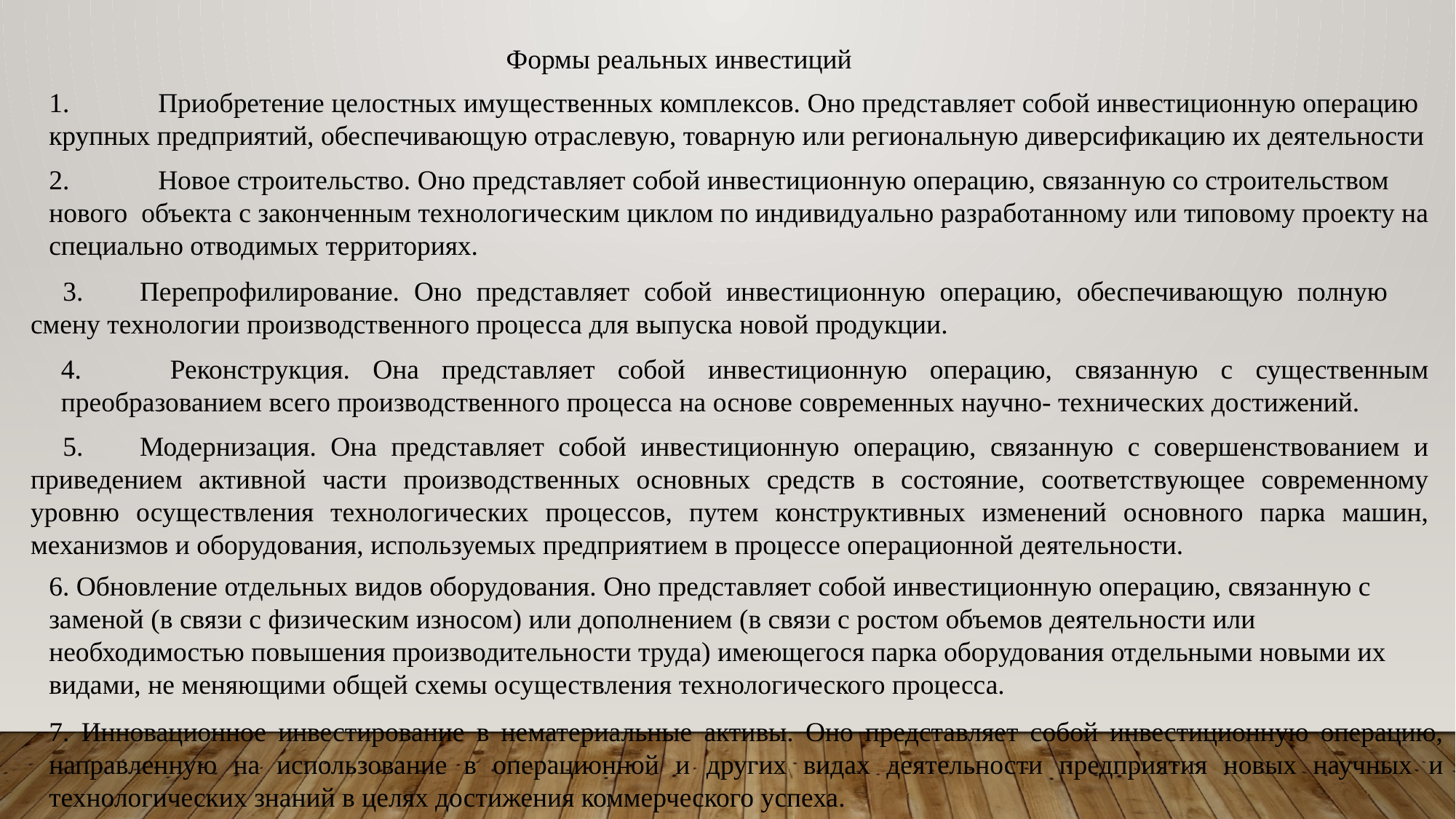

Формы реальных инвестиций
1.	Приобретение целостных имущественных комплексов. Оно представляет собой инвестиционную операцию крупных предприятий, обеспечивающую отраслевую, товарную или региональную диверсификацию их деятельности
2.	Новое строительство. Оно представляет собой инвестиционную операцию, связанную со строительством нового  объекта с законченным технологическим циклом по индивидуально разработанному или типовому проекту на специально отводимых территориях.
3.	Перепрофилирование. Оно представляет собой инвестиционную операцию, обеспечивающую полную смену технологии производственного процесса для выпуска новой продукции.
4.	Реконструкция. Она представляет собой инвестиционную операцию, связанную с существенным преобразованием всего производственного процесса на основе современных научно- технических достижений.
5.	Модернизация. Она представляет собой инвестиционную операцию, связанную с совершенствованием и приведением активной части производственных основных средств в состояние, соответствующее современному уровню осуществления технологических процессов, путем конструктивных изменений основного парка машин, механизмов и оборудования, используемых предприятием в процессе операционной деятельности.
6. Обновление отдельных видов оборудования. Оно представляет собой инвестиционную операцию, связанную с заменой (в связи с физическим износом) или дополнением (в связи с ростом объемов деятельности или необходимостью повышения производительности труда) имеющегося парка оборудования отдельными новыми их видами, не меняющими общей схемы осуществления технологического процесса.
7. Инновационное инвестирование в нематериальные активы. Оно представляет собой инвестиционную операцию, направленную на использование в операционной и других видах деятельности предприятия новых научных и технологических знаний в целях достижения коммерческого успеха.